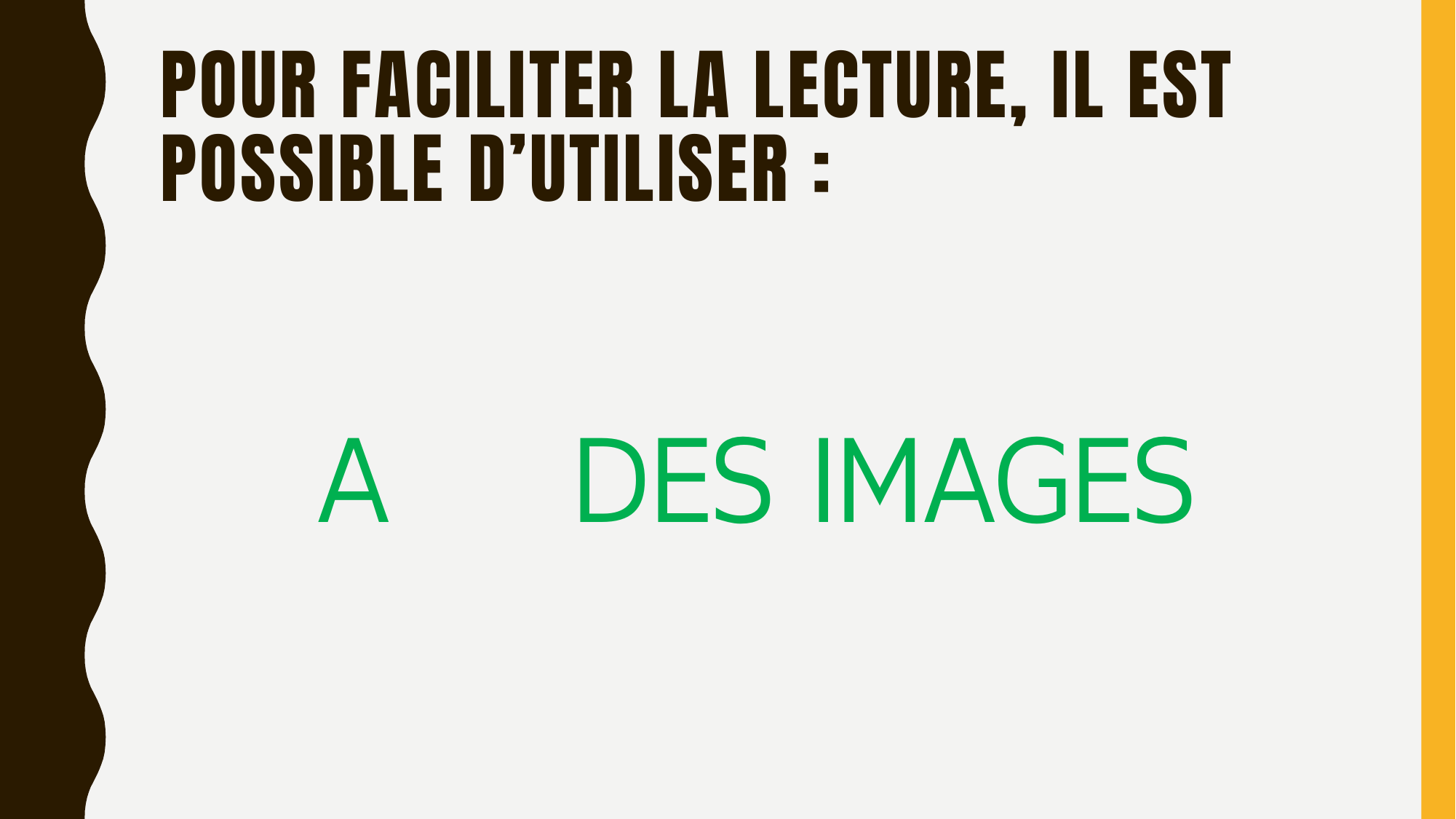

# Pour faciliter la lecture, il est possible d’utiliser :

A		 DES IMAGES